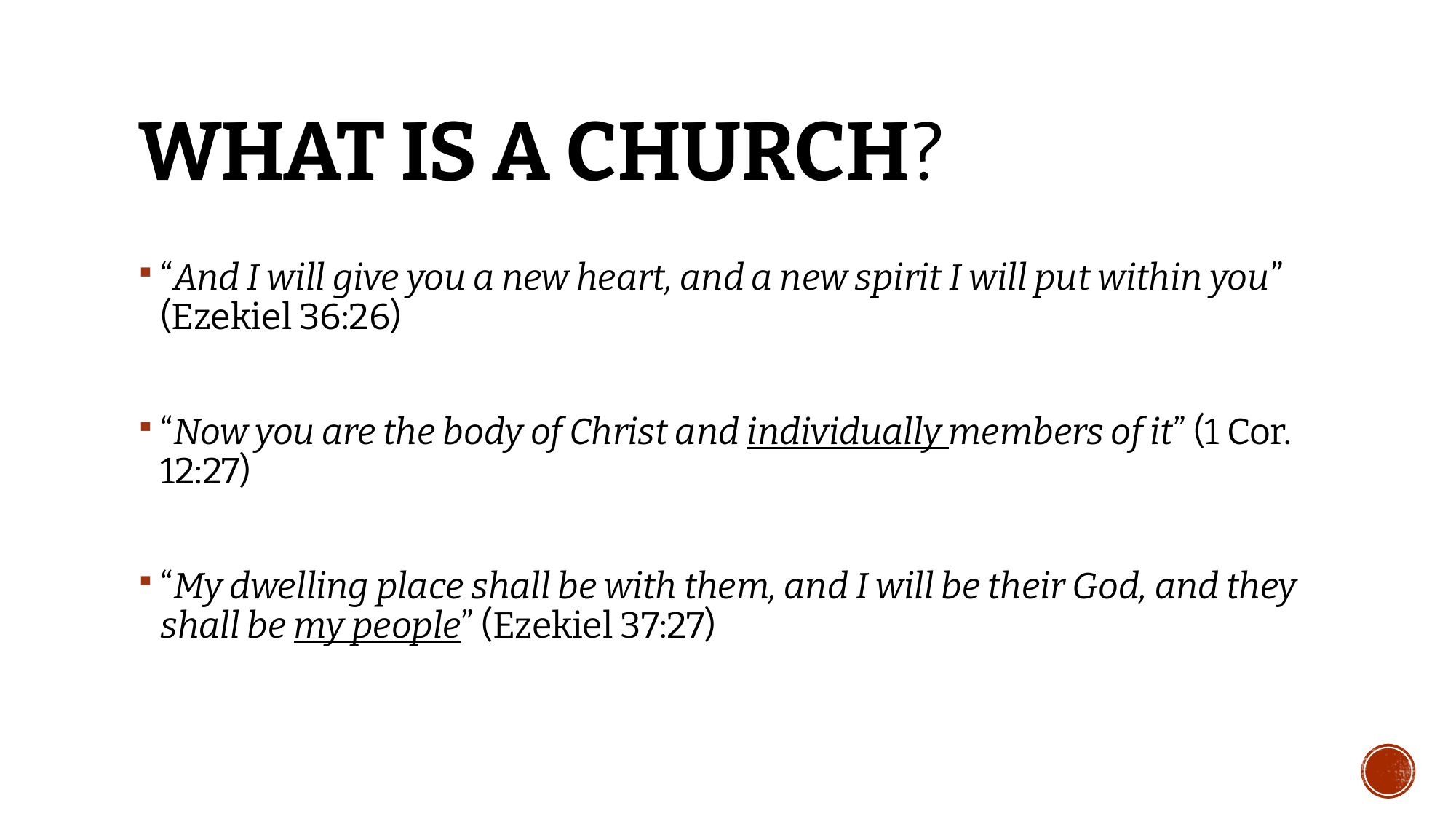

# What is a Church?
“And I will give you a new heart, and a new spirit I will put within you” (Ezekiel 36:26)

“Now you are the body of Christ and individually members of it” (1 Cor. 12:27)

“My dwelling place shall be with them, and I will be their God, and they shall be my people” (Ezekiel 37:27)